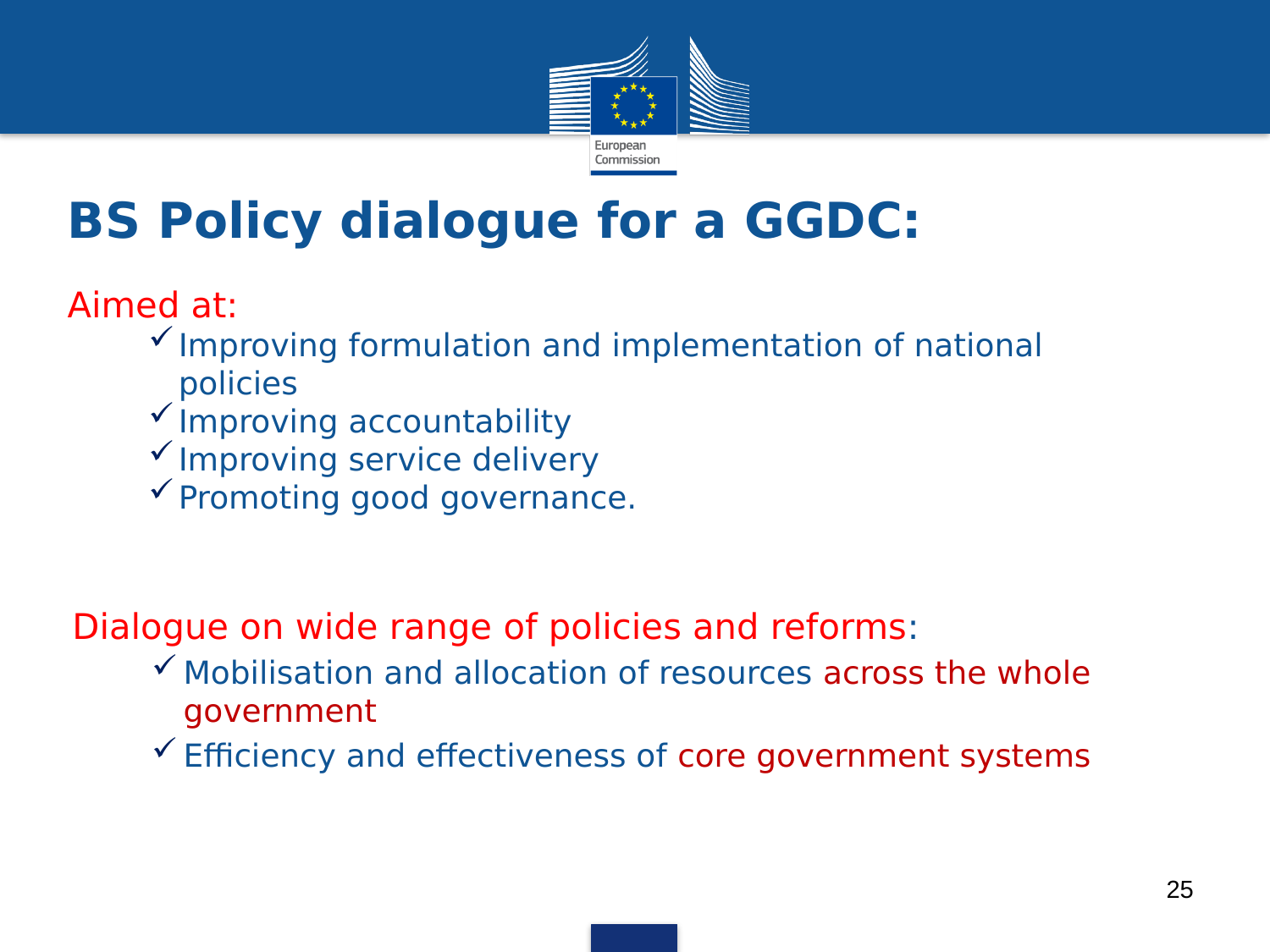

# BS Policy dialogue for a GGDC:
Aimed at:
Improving formulation and implementation of national policies
Improving accountability
Improving service delivery
Promoting good governance.
Dialogue on wide range of policies and reforms:
Mobilisation and allocation of resources across the whole government
Efficiency and effectiveness of core government systems

25